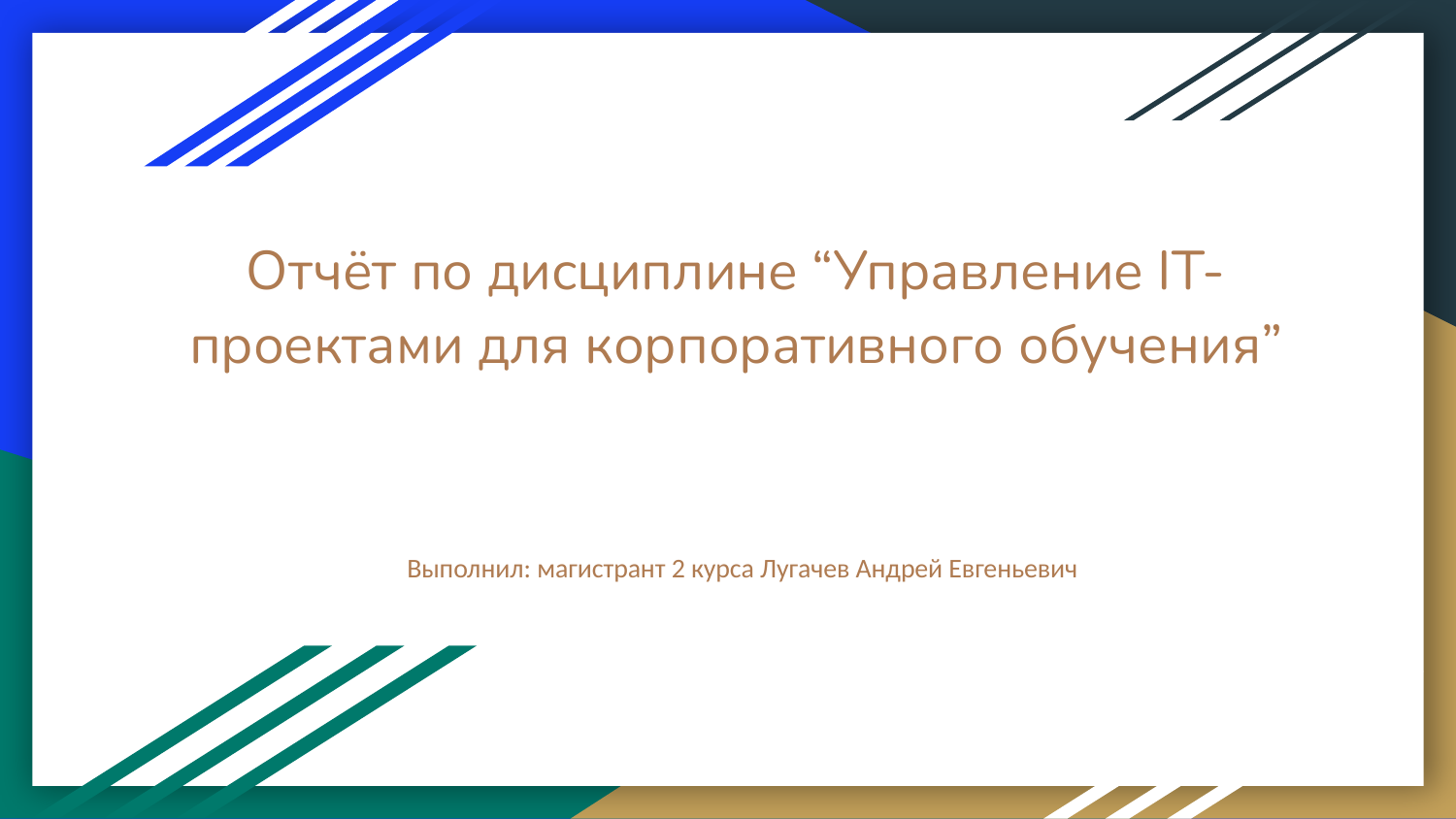

# Отчёт по дисциплине “Управление IT-проектами для корпоративного обучения”
Выполнил: магистрант 2 курса Лугачев Андрей Евгеньевич